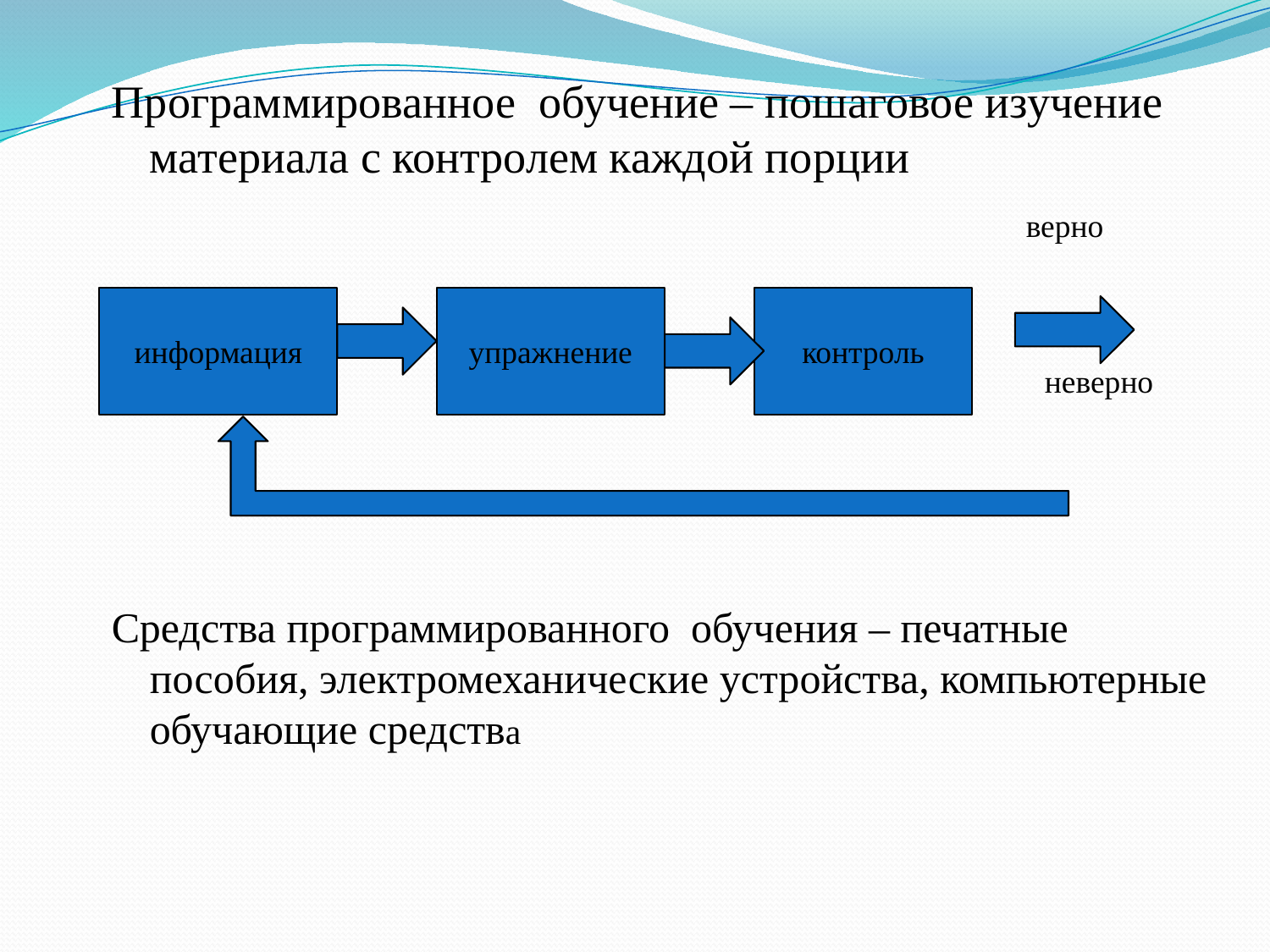

Программированное  обучение – пошаговое изучение материала с контролем каждой порции
                                                                                верно

                                                                                                                    неверно

Средства программированного  обучения – печатные пособия, электромеханические устройства, компьютерные обучающие средства

информация
упражнение
контроль